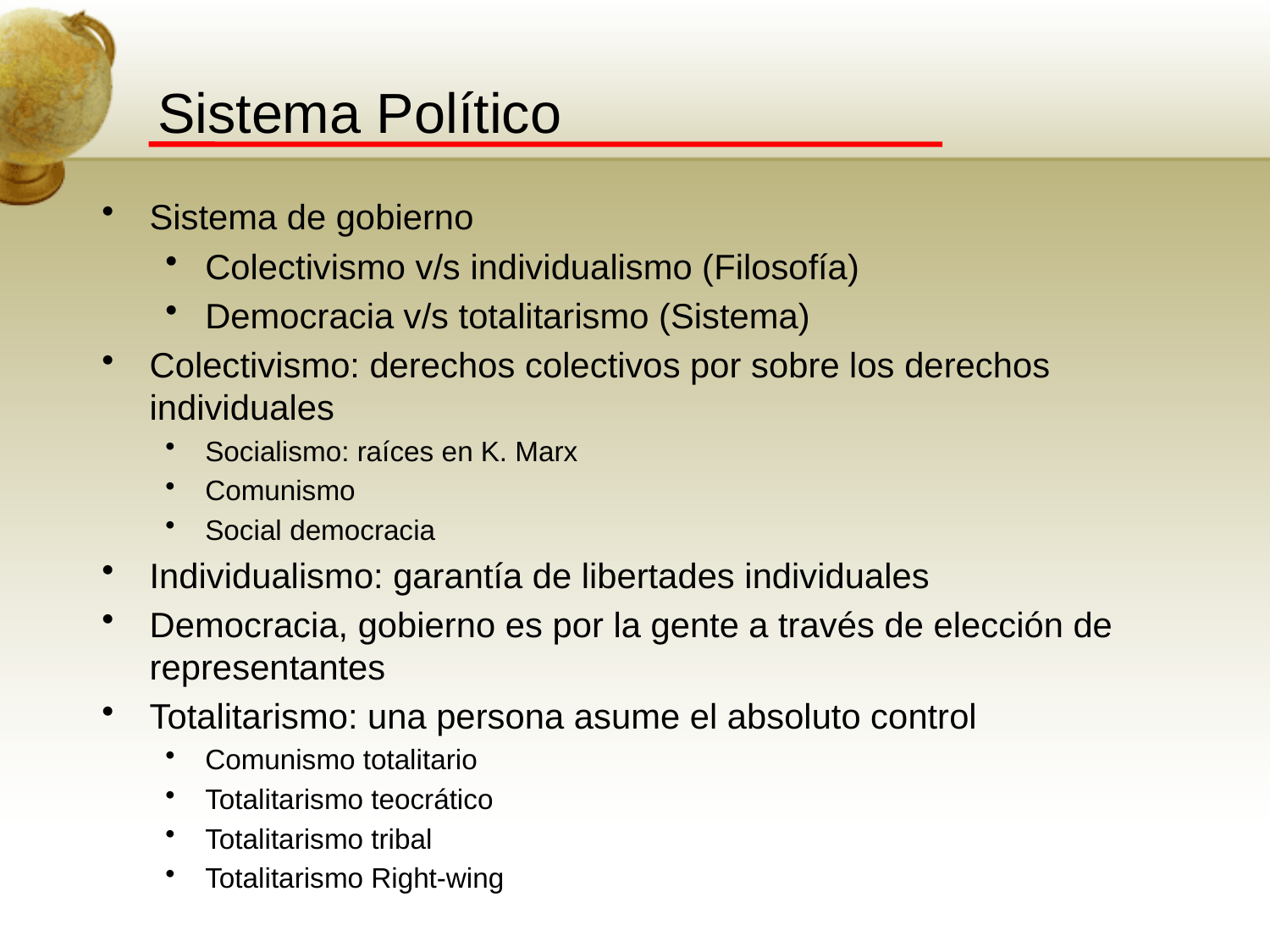

# Sistema Político

Sistema de gobierno
Colectivismo v/s individualismo (Filosofía)
Democracia v/s totalitarismo (Sistema)
Colectivismo: derechos colectivos por sobre los derechos individuales
Socialismo: raíces en K. Marx
Comunismo
Social democracia
Individualismo: garantía de libertades individuales
Democracia, gobierno es por la gente a través de elección de representantes
Totalitarismo: una persona asume el absoluto control
Comunismo totalitario
Totalitarismo teocrático
Totalitarismo tribal
Totalitarismo Right-wing